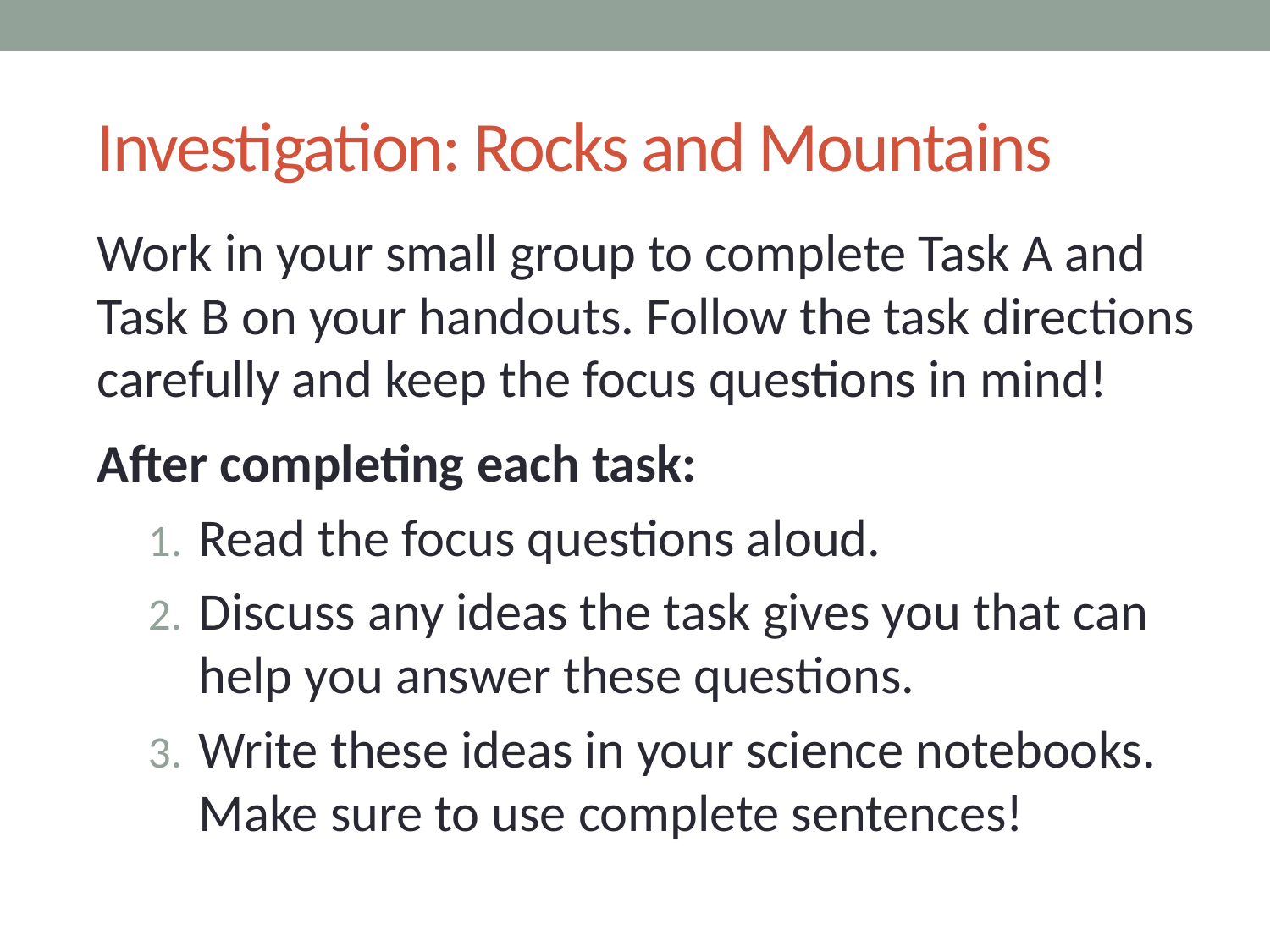

# Investigation: Rocks and Mountains
Work in your small group to complete Task A and
Task B on your handouts. Follow the task directions carefully and keep the focus questions in mind!
After completing each task:
Read the focus questions aloud.
Discuss any ideas the task gives you that can help you answer these questions.
Write these ideas in your science notebooks. Make sure to use complete sentences!